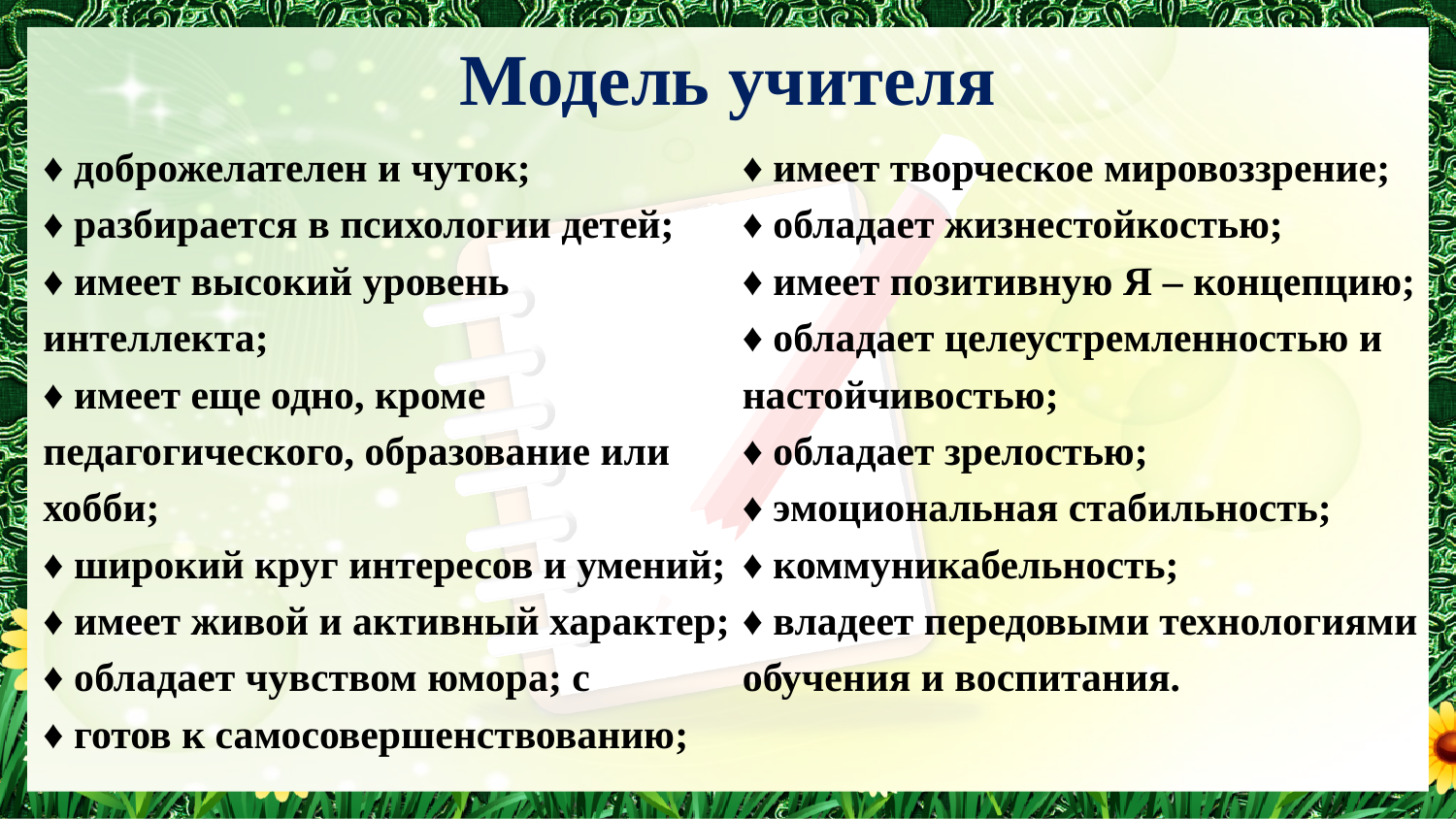

# Модель учителя
♦ доброжелателен и чуток;
♦ разбирается в психологии детей;
♦ имеет высокий уровень
интеллекта;
♦ имеет еще одно, кроме
педагогического, образование или
хобби;
♦ широкий круг интересов и умений;
♦ имеет живой и активный характер;
♦ обладает чувством юмора; с
♦ готов к самосовершенствованию;

♦ имеет творческое мировоззрение;
♦ обладает жизнестойкостью;
♦ имеет позитивную Я – концепцию;
♦ обладает целеустремленностью и
настойчивостью;
♦ обладает зрелостью;
♦ эмоциональная стабильность;
♦ коммуникабельность;
♦ владеет передовыми технологиями
обучения и воспитания.